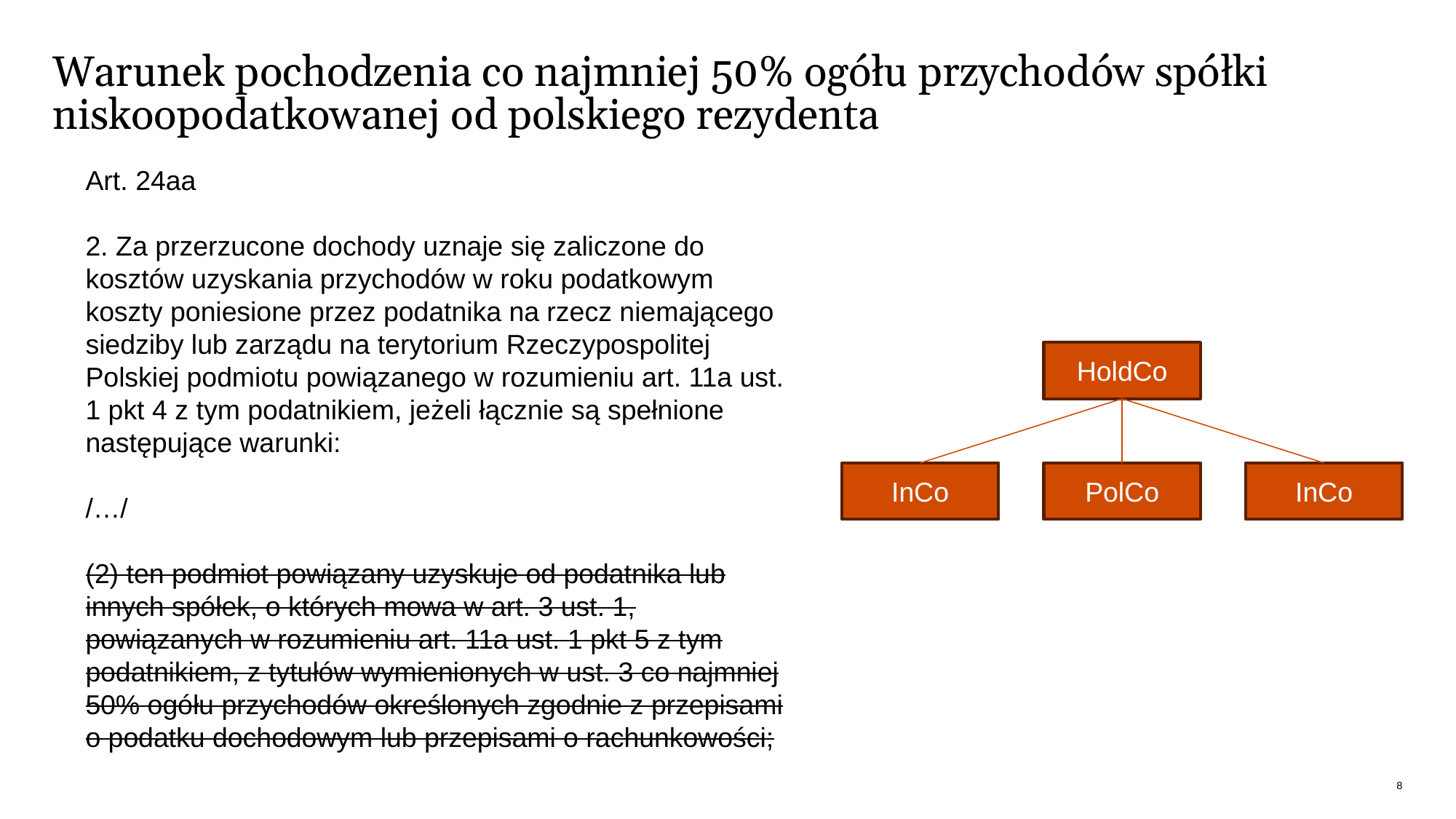

# Warunek pochodzenia co najmniej 50% ogółu przychodów spółki niskoopodatkowanej od polskiego rezydenta
Art. 24aa

2. Za przerzucone dochody uznaje się zaliczone do kosztów uzyskania przychodów w roku podatkowym koszty poniesione przez podatnika na rzecz niemającego siedziby lub zarządu na terytorium Rzeczypospolitej Polskiej podmiotu powiązanego w rozumieniu art. 11a ust. 1 pkt 4 z tym podatnikiem, jeżeli łącznie są spełnione następujące warunki:

/…/

(2) ten podmiot powiązany uzyskuje od podatnika lub innych spółek, o których mowa w art. 3 ust. 1, powiązanych w rozumieniu art. 11a ust. 1 pkt 5 z tym podatnikiem, z tytułów wymienionych w ust. 3 co najmniej 50% ogółu przychodów określonych zgodnie z przepisami o podatku dochodowym lub przepisami o rachunkowości;
HoldCo
InCo
PolCo
InCo
8